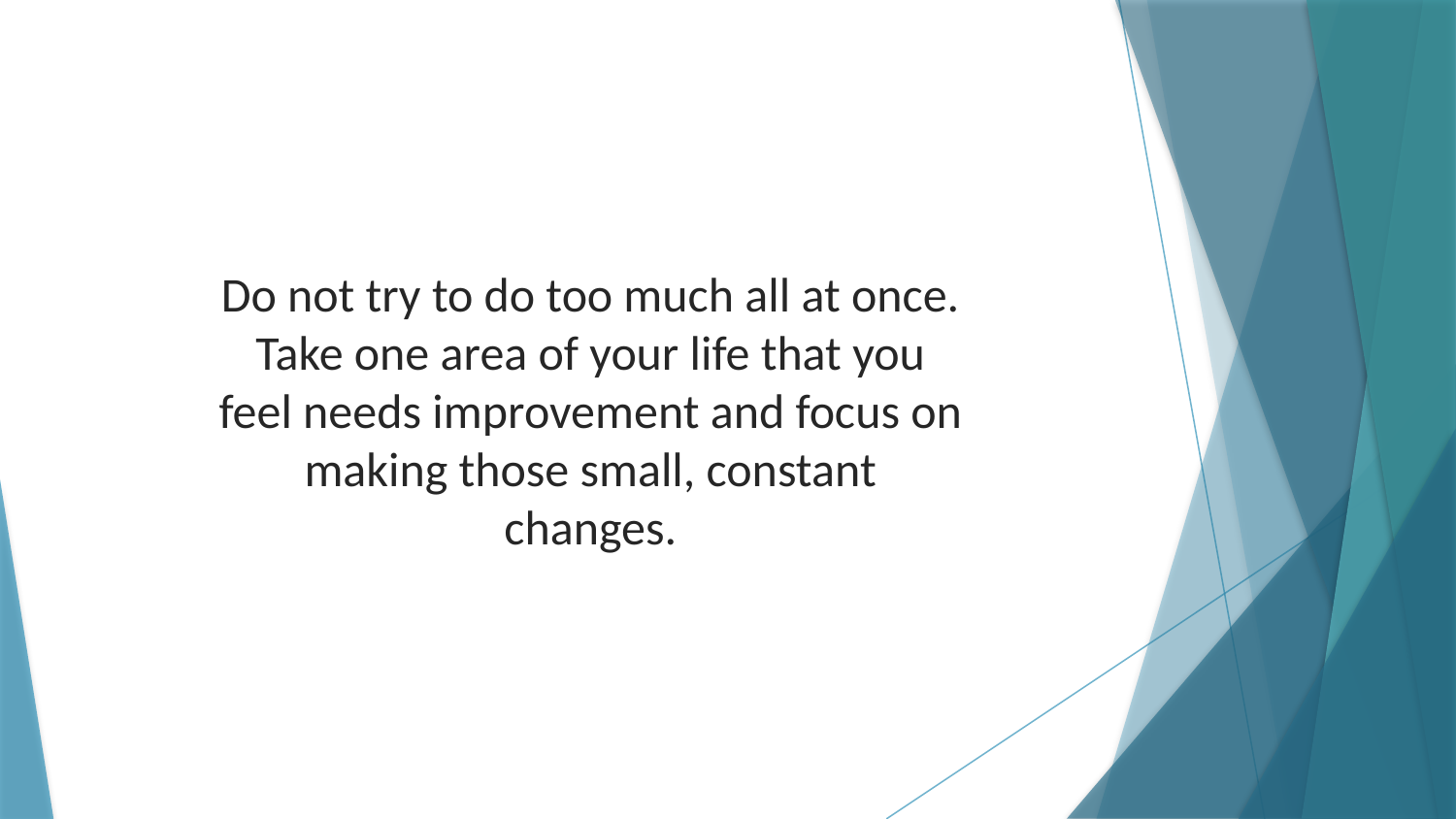

Do not try to do too much all at once. Take one area of your life that you feel needs improvement and focus on making those small, constant changes.